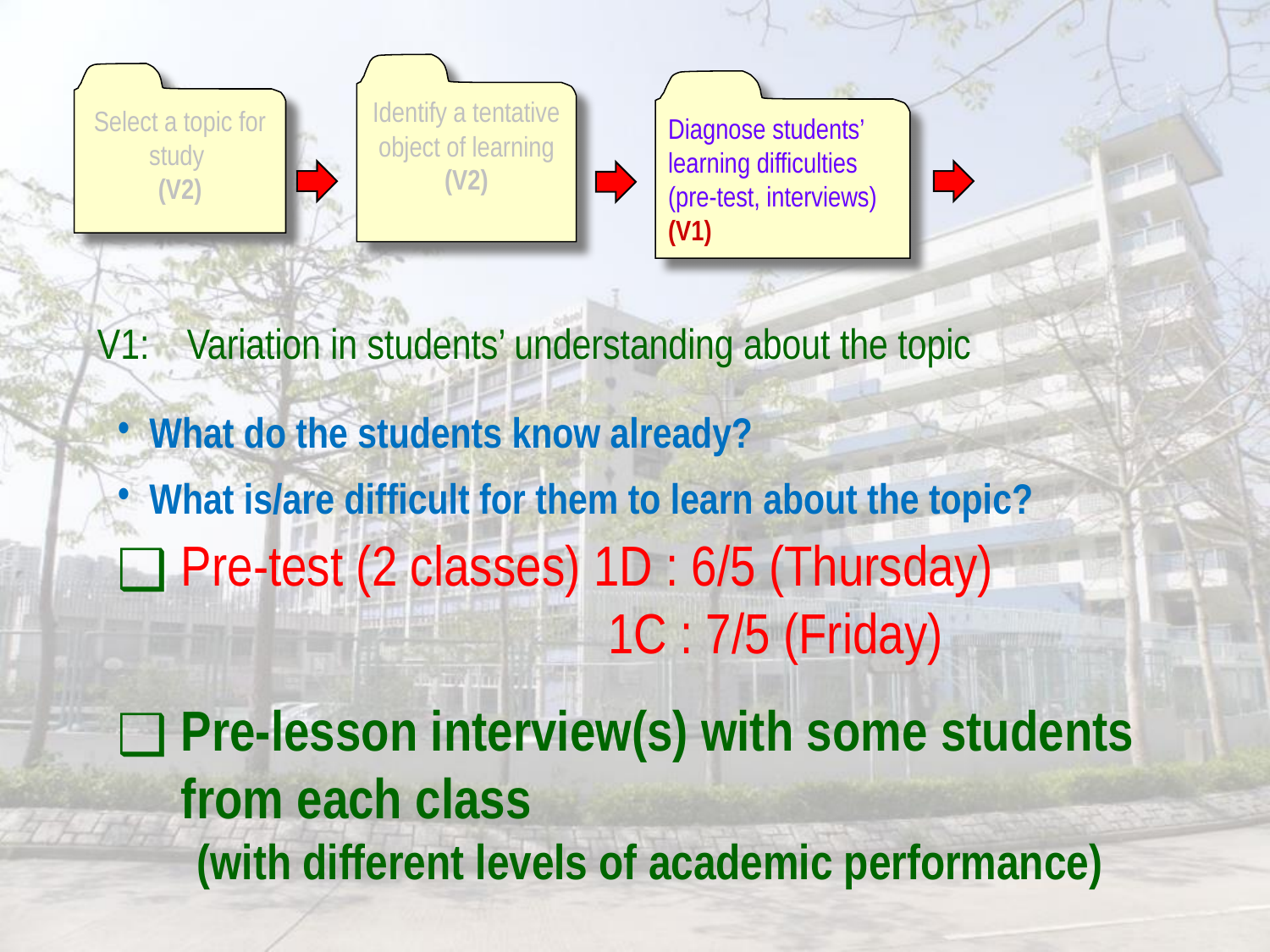

Identify a tentative object of learning
(V2)

Select a topic for study
(V2)

Diagnose students’ learning difficulties (pre-test, interviews) (V1)

V1:	 Variation in students’ understanding about the topic
What do the students know already?
What is/are difficult for them to learn about the topic?
Pre-test (2 classes) 1D : 6/5 (Thursday)
                                      1C : 7/5 (Friday)
Pre-lesson interview(s) with some students from each class
(with different levels of academic performance)